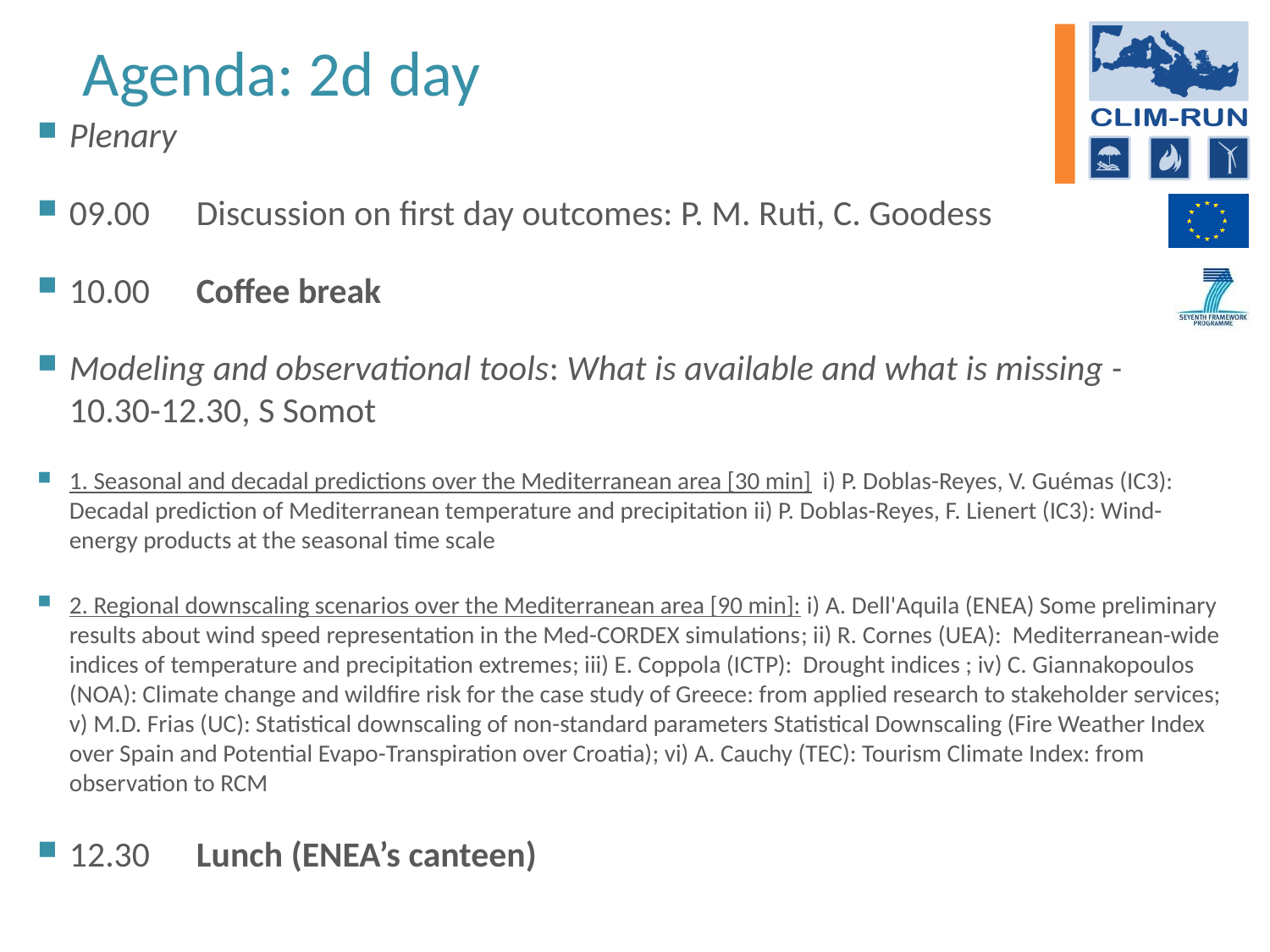

# Agenda: 2d day
Plenary
09.00	Discussion on first day outcomes: P. M. Ruti, C. Goodess
10.00	Coffee break
Modeling and observational tools: What is available and what is missing - 10.30-12.30, S Somot
1. Seasonal and decadal predictions over the Mediterranean area [30 min]  i) P. Doblas-Reyes, V. Guémas (IC3): Decadal prediction of Mediterranean temperature and precipitation ii) P. Doblas-Reyes, F. Lienert (IC3): Wind-energy products at the seasonal time scale
2. Regional downscaling scenarios over the Mediterranean area [90 min]: i) A. Dell'Aquila (ENEA) Some preliminary results about wind speed representation in the Med-CORDEX simulations; ii) R. Cornes (UEA):  Mediterranean-wide indices of temperature and precipitation extremes; iii) E. Coppola (ICTP):  Drought indices ; iv) C. Giannakopoulos (NOA): Climate change and wildfire risk for the case study of Greece: from applied research to stakeholder services; v) M.D. Frias (UC): Statistical downscaling of non-standard parameters Statistical Downscaling (Fire Weather Index over Spain and Potential Evapo-Transpiration over Croatia); vi) A. Cauchy (TEC): Tourism Climate Index: from observation to RCM
12.30	Lunch (ENEA’s canteen)